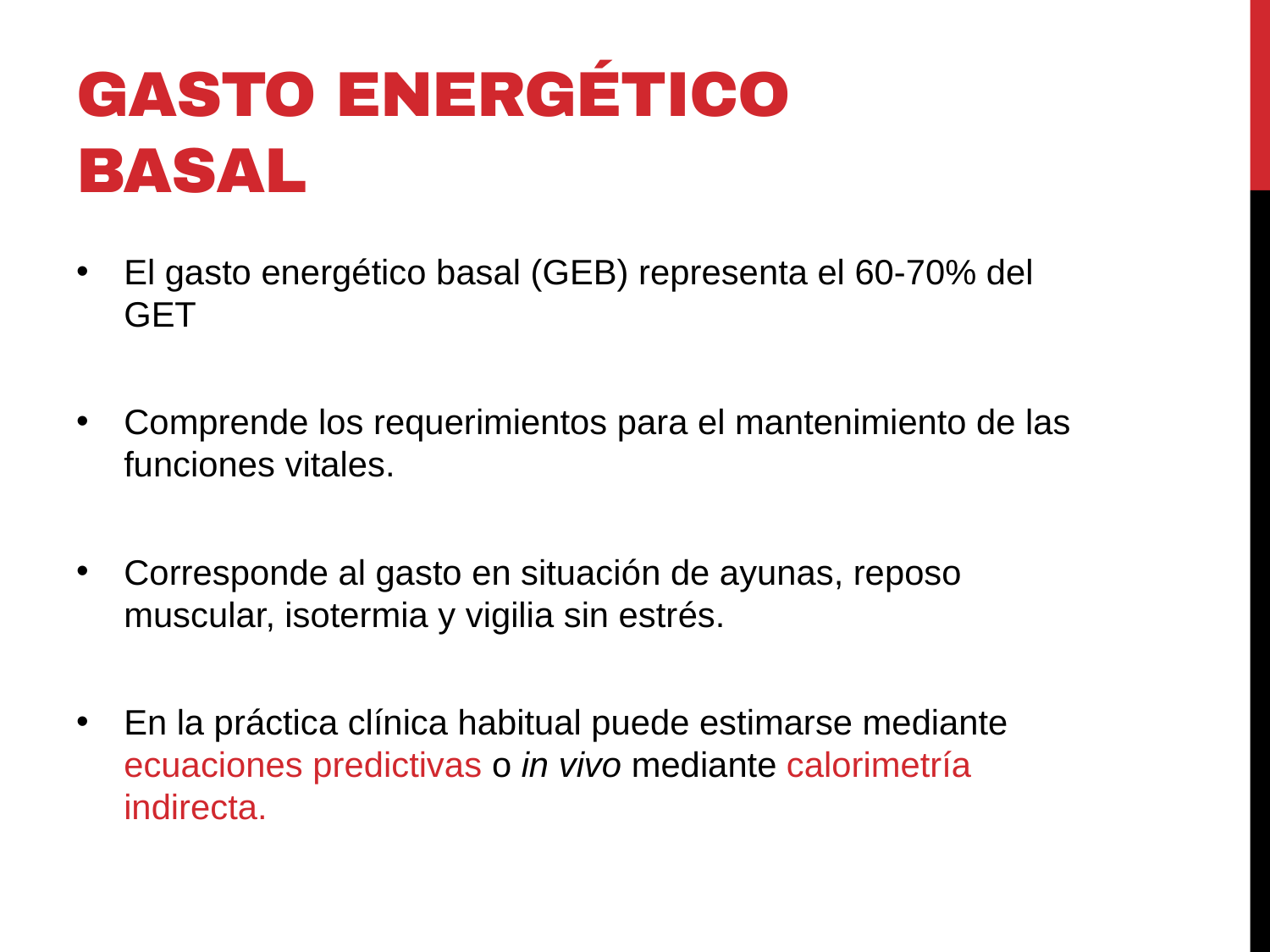

# Gasto energético basal
El gasto energético basal (GEB) representa el 60-70% del GET

Comprende los requerimientos para el mantenimiento de las funciones vitales.

Corresponde al gasto en situación de ayunas, reposo muscular, isotermia y vigilia sin estrés.

En la práctica clínica habitual puede estimarse mediante ecuaciones predictivas o in vivo mediante calorimetría indirecta.